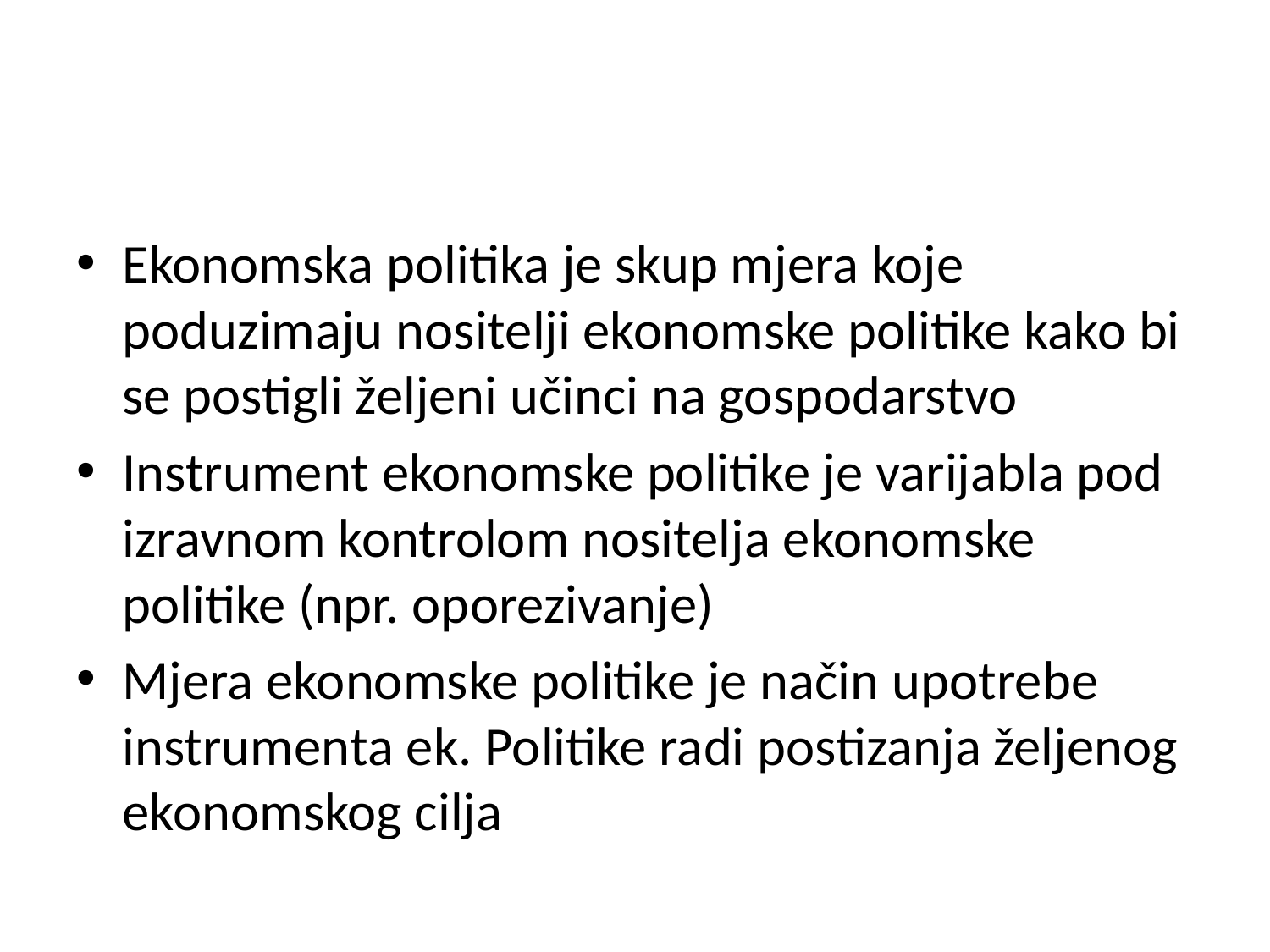

Ekonomska politika je skup mjera koje poduzimaju nositelji ekonomske politike kako bi se postigli željeni učinci na gospodarstvo
Instrument ekonomske politike je varijabla pod izravnom kontrolom nositelja ekonomske politike (npr. oporezivanje)
Mjera ekonomske politike je način upotrebe instrumenta ek. Politike radi postizanja željenog ekonomskog cilja